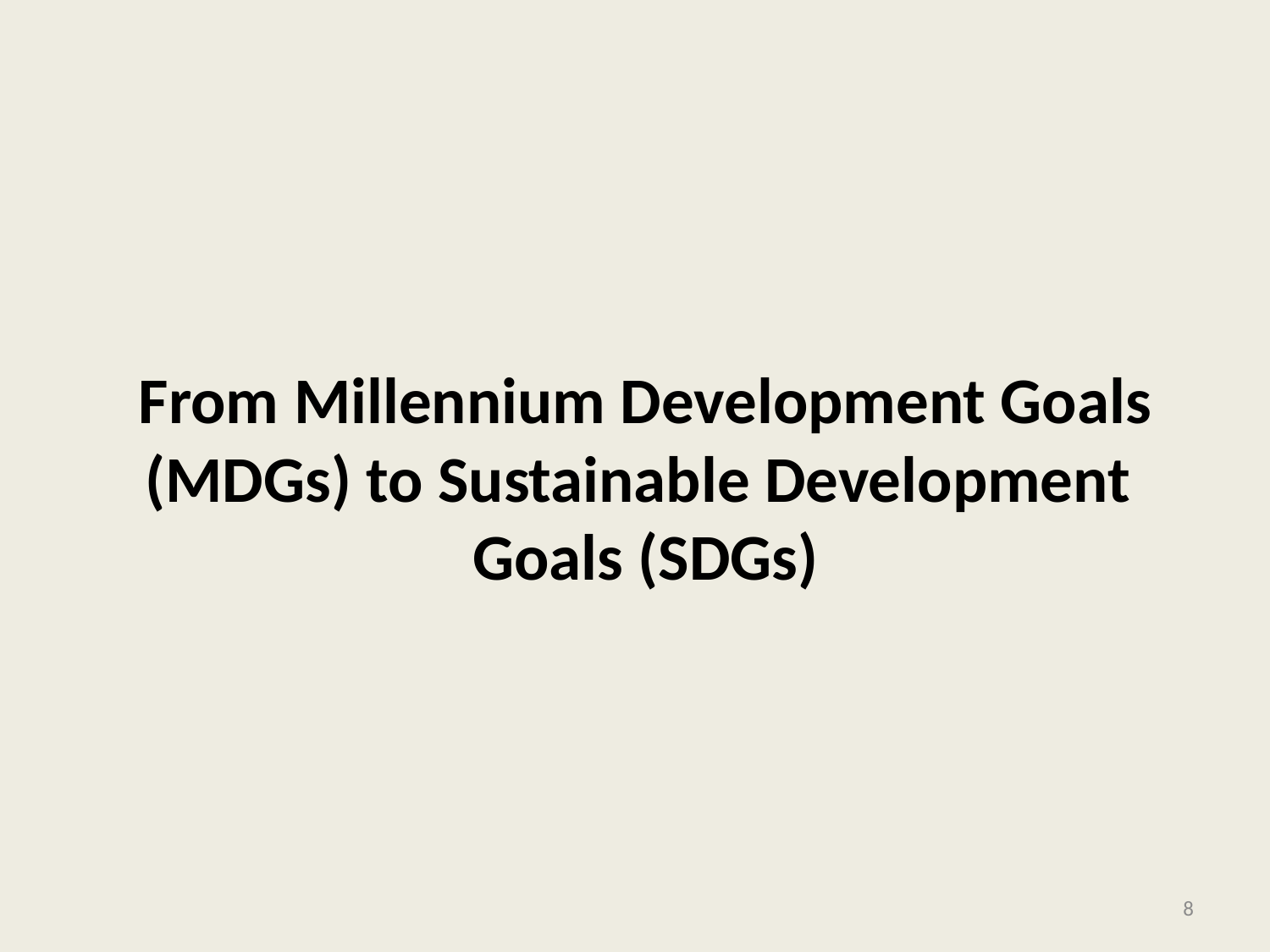

# From Millennium Development Goals (MDGs) to Sustainable Development  Goals (SDGs)
8